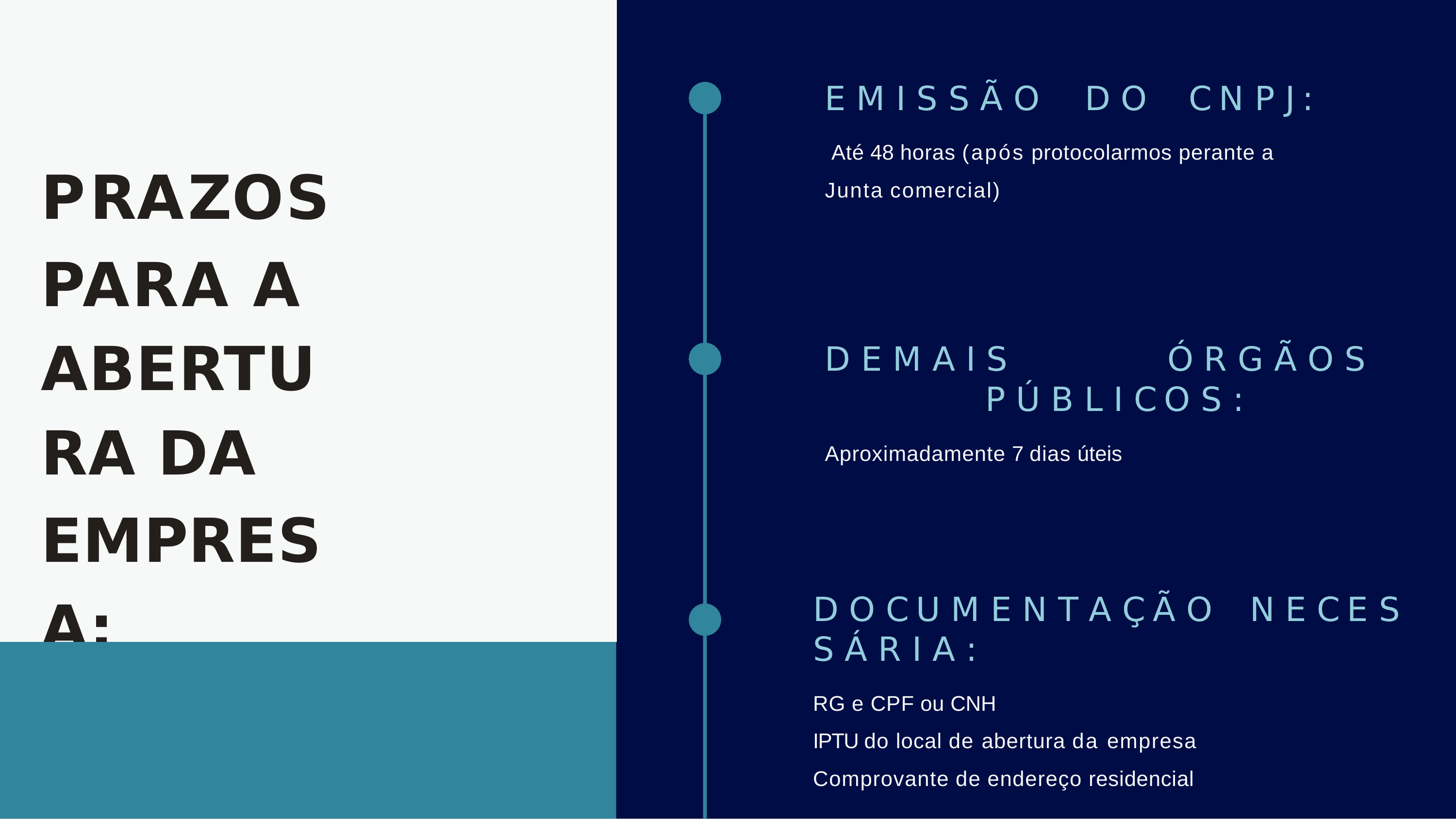

# E M I S S Ã O	D O	CN P J:
Até 48 horas (após protocolarmos perante a  Junta comercial)

PRAZOS  PARA A
ABERTURA DA
EMPRESA:
D E M A I S	Ó R G Ã O S	P Ú B L I CO S :
Aproximadamente 7 dias úteis
D O CU M E N T A ÇÃ O	N E CE S S Á R I A :
RG e CPF ou CNH
IPTU do local de abertura da empresa  Comprovante de endereço residencial